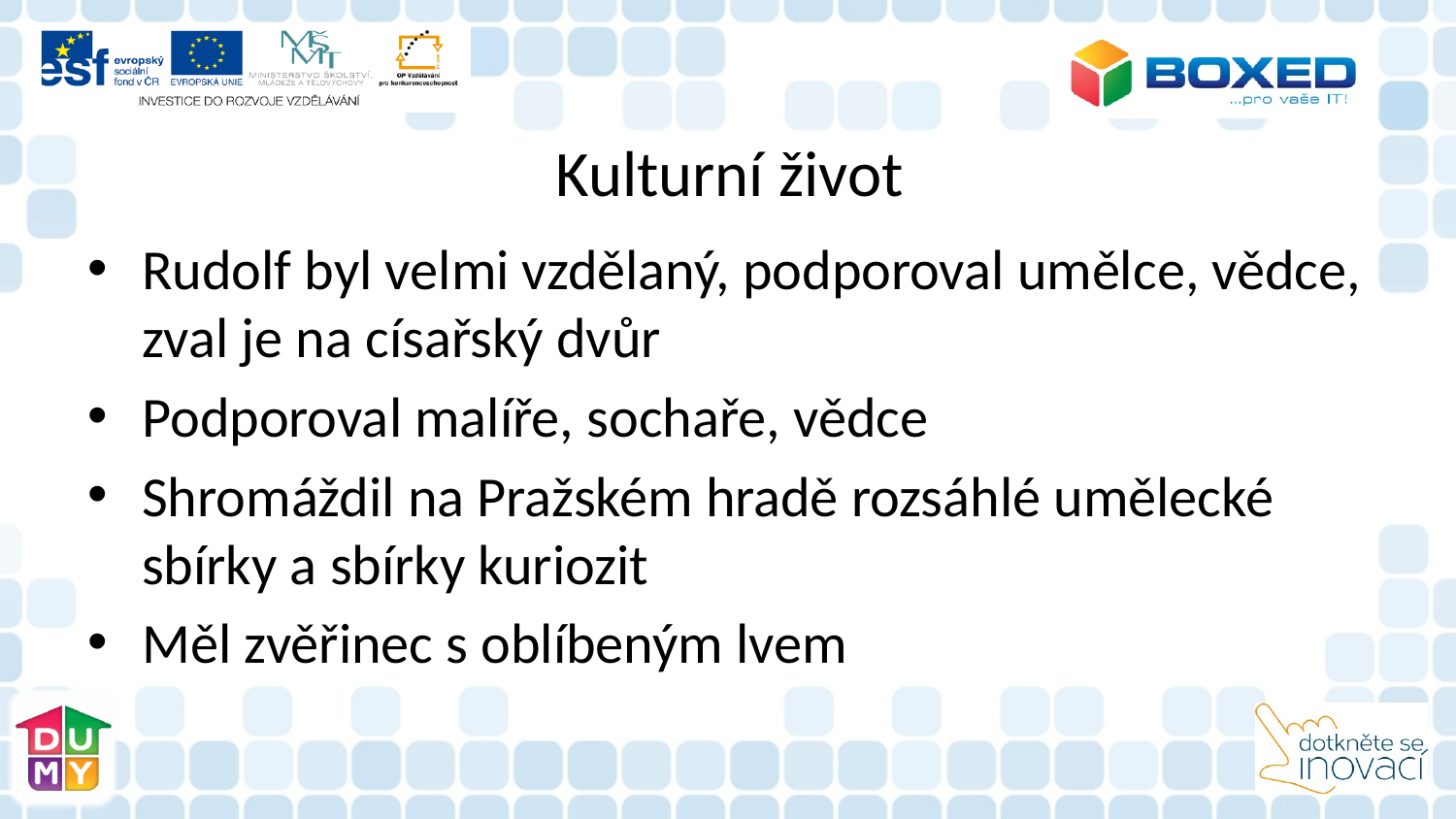

# Kulturní život
Rudolf byl velmi vzdělaný, podporoval umělce, vědce, zval je na císařský dvůr
Podporoval malíře, sochaře, vědce
Shromáždil na Pražském hradě rozsáhlé umělecké sbírky a sbírky kuriozit
Měl zvěřinec s oblíbeným lvem